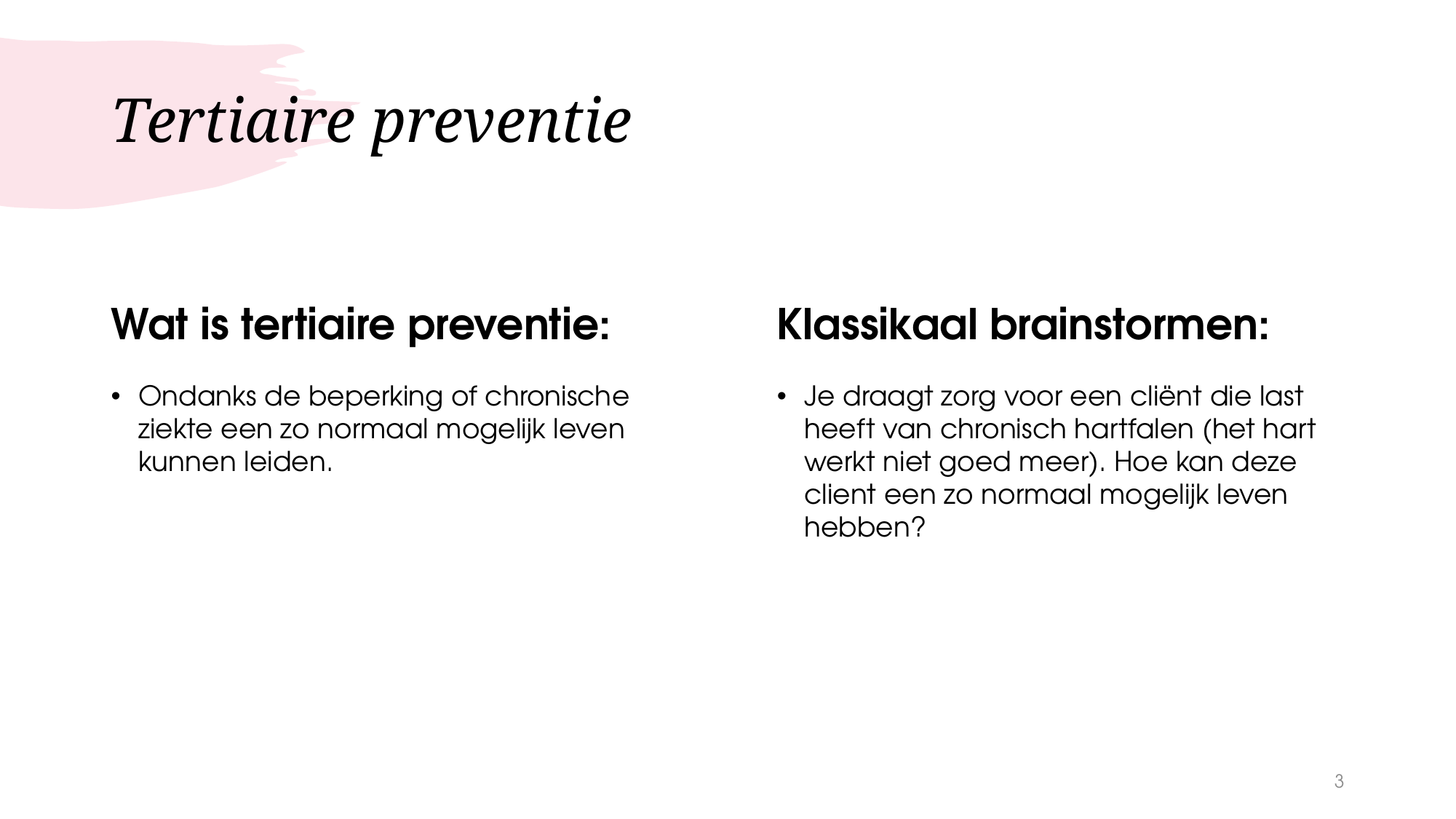

# Tertiaire preventie
Wat is tertiaire preventie:
Klassikaal brainstormen:
Ondanks de beperking of chronische ziekte een zo normaal mogelijk leven kunnen leiden.
Je draagt zorg voor een cliënt die last heeft van chronisch hartfalen (het hart werkt niet goed meer). Hoe kan deze client een zo normaal mogelijk leven hebben?

3